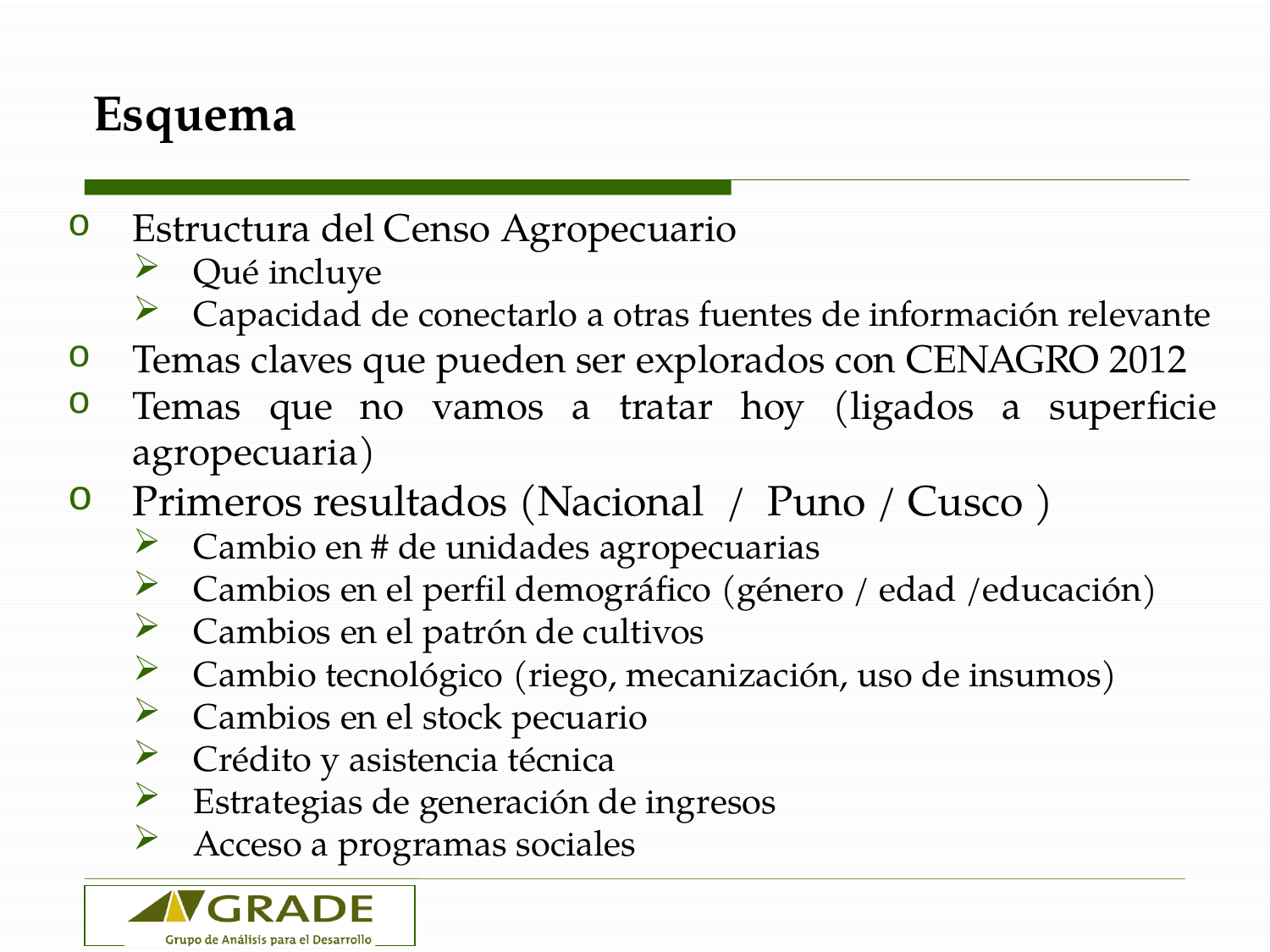

# Esquema
Estructura del Censo Agropecuario
Qué incluye
Capacidad de conectarlo a otras fuentes de información relevante
Temas claves que pueden ser explorados con CENAGRO 2012
Temas que no vamos a tratar hoy (ligados a superficie agropecuaria)
Primeros resultados (Nacional  /  Puno / Cusco )
Cambio en # de unidades agropecuarias
Cambios en el perfil demográfico (género / edad /educación)
Cambios en el patrón de cultivos
Cambio tecnológico (riego, mecanización, uso de insumos)
Cambios en el stock pecuario
Crédito y asistencia técnica
Estrategias de generación de ingresos
Acceso a programas sociales